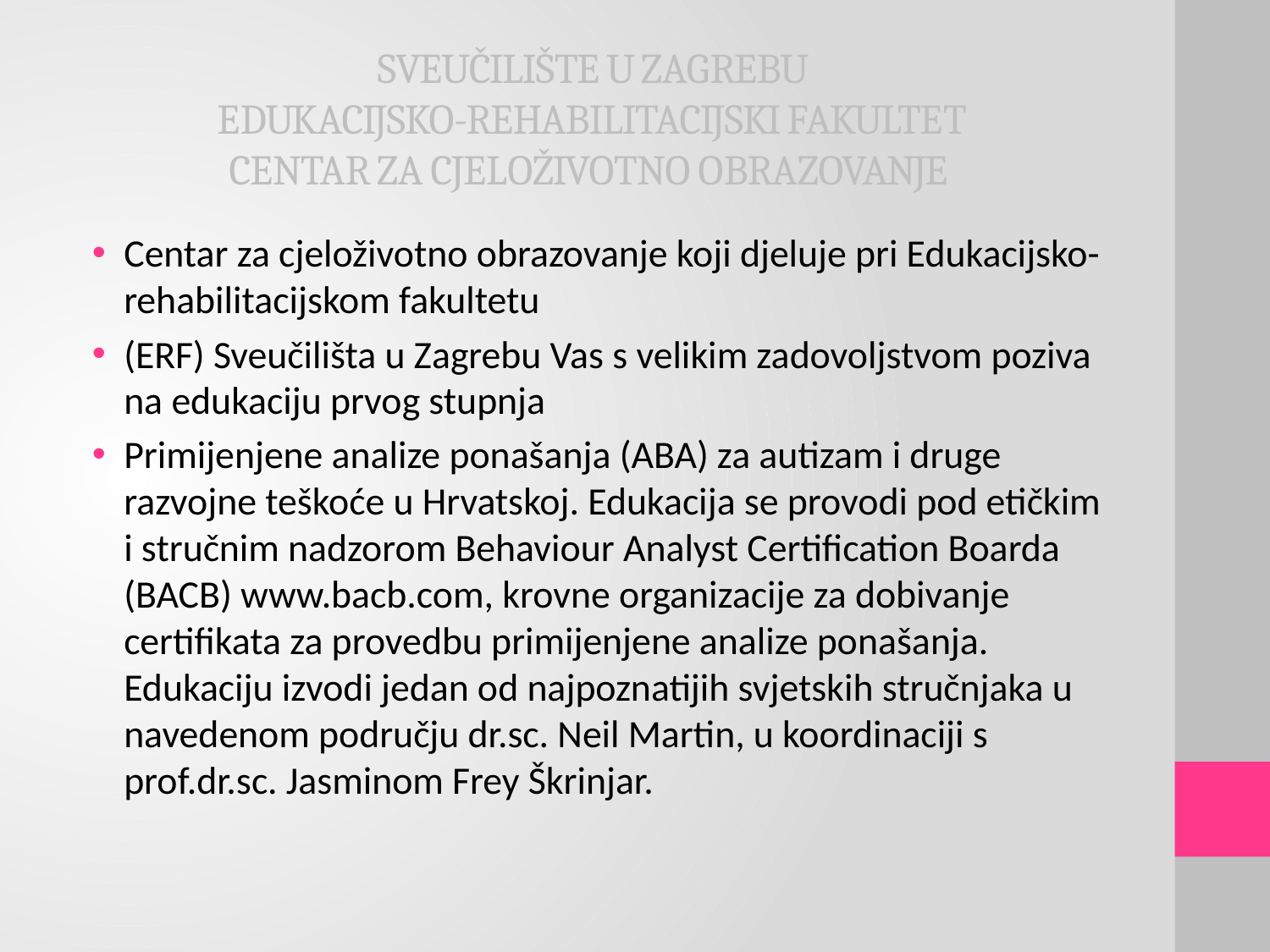

# SVEUČILIŠTE U ZAGREBU EDUKACIJSKO-REHABILITACIJSKI FAKULTET CENTAR ZA CJELOŽIVOTNO OBRAZOVANJE
Centar za cjeloživotno obrazovanje koji djeluje pri Edukacijsko-rehabilitacijskom fakultetu
(ERF) Sveučilišta u Zagrebu Vas s velikim zadovoljstvom poziva na edukaciju prvog stupnja
Primijenjene analize ponašanja (ABA) za autizam i druge razvojne teškoće u Hrvatskoj. Edukacija se provodi pod etičkim i stručnim nadzorom Behaviour Analyst Certification Boarda (BACB) www.bacb.com, krovne organizacije za dobivanje certifikata za provedbu primijenjene analize ponašanja. Edukaciju izvodi jedan od najpoznatijih svjetskih stručnjaka u navedenom području dr.sc. Neil Martin, u koordinaciji s prof.dr.sc. Jasminom Frey Škrinjar.